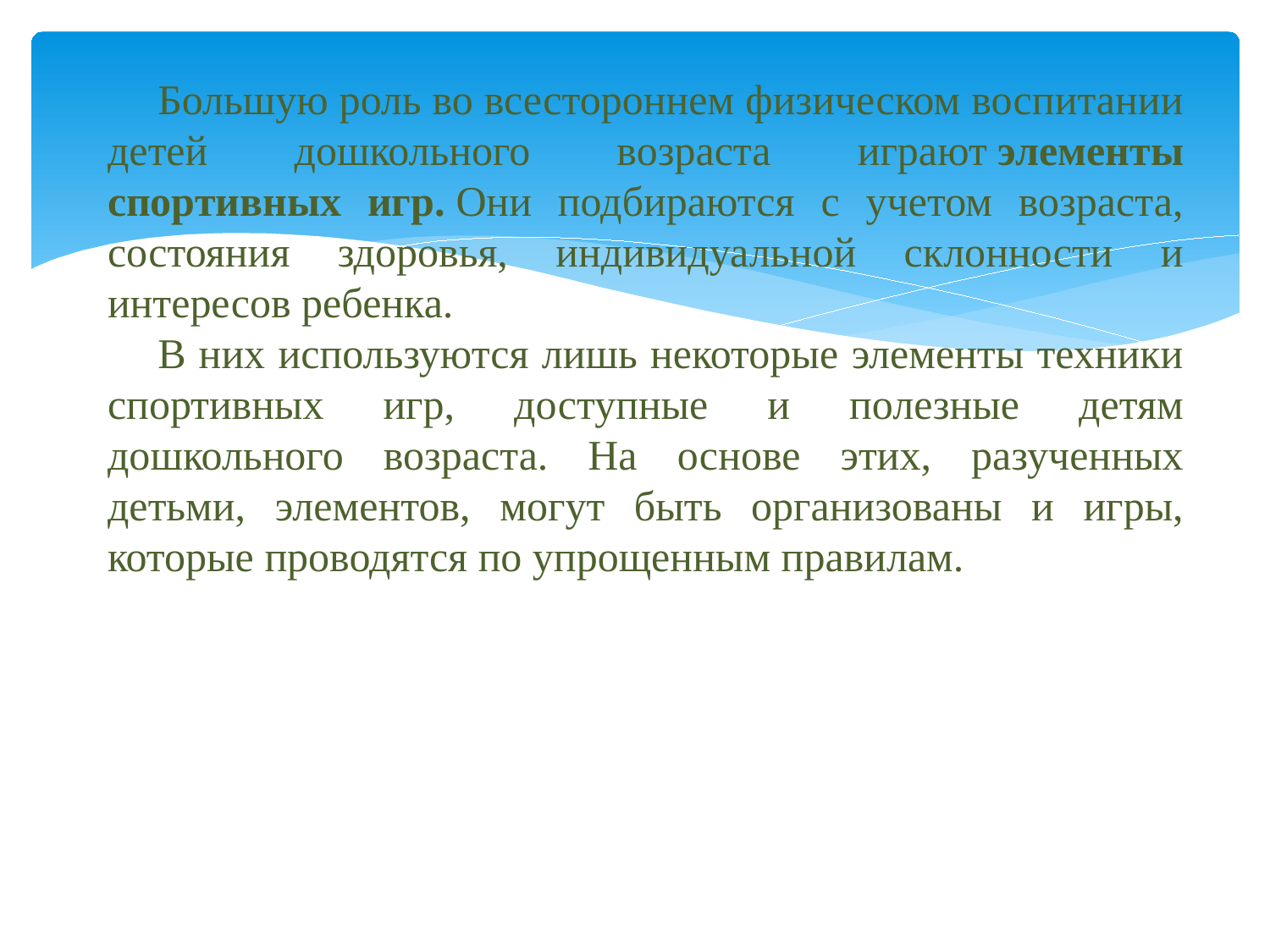

Большую роль во всестороннем физическом воспитании детей дошкольного возраста играют элементы спортивных игр. Они под­бираются с учетом возраста, состояния здоровья, индивидуаль­ной склонности и интересов ребенка.
В них используются лишь некоторые элементы техники спортивных игр, доступные и по­лезные детям дошкольного возраста. На основе этих, разученных детьми, элементов, могут быть организованы и игры, которые про­водятся по упрощенным правилам.